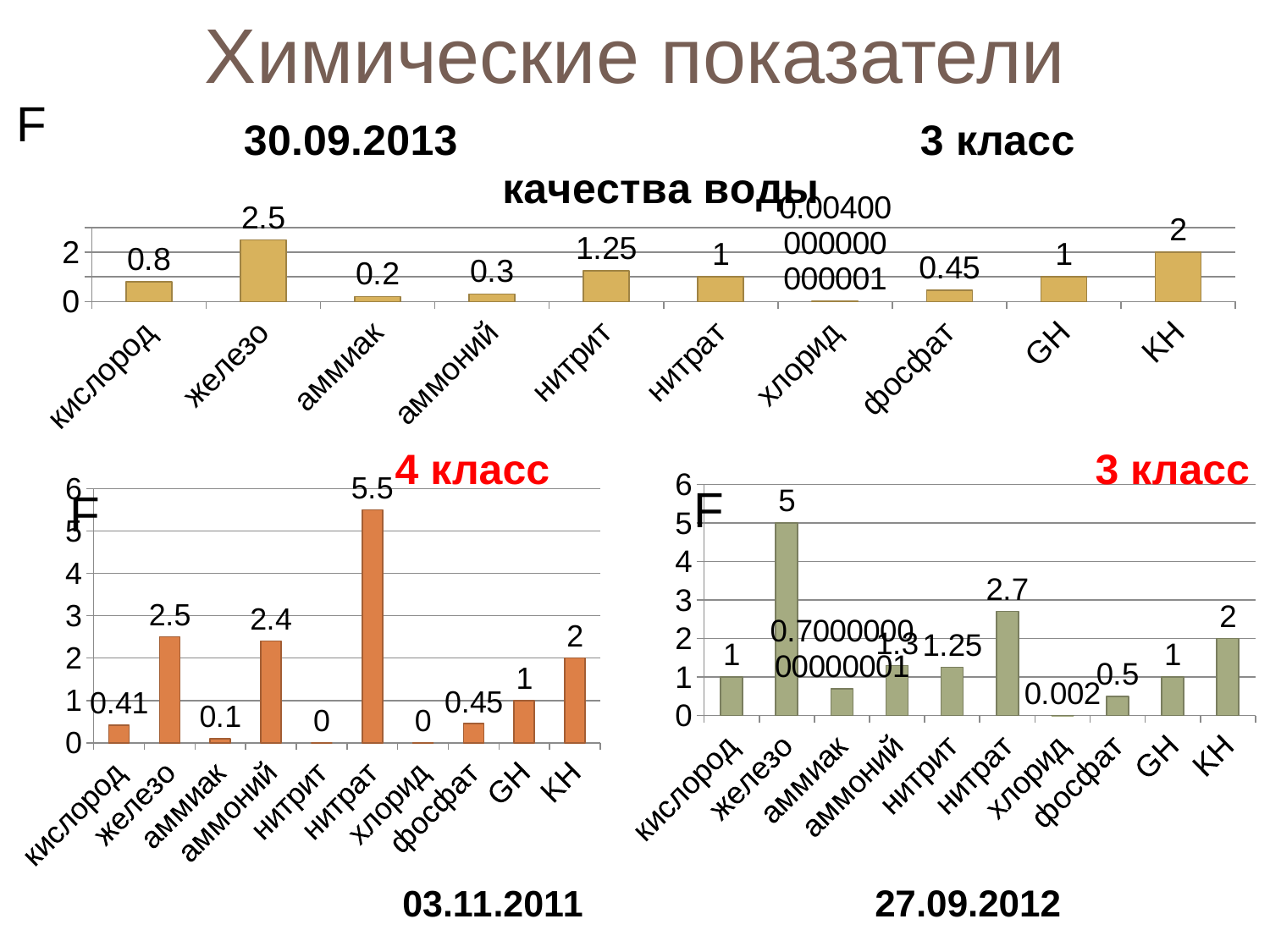

Химические показатели
F

### Chart: 30.09.2013                                       3 класс качества воды

| Category | 30.09.2013 |
|---|---|
| кислород | 0.8 |
| железо | 2.5 |
| аммиак | 0.2 |
| аммоний | 0.3000000000000003 |
| нитрит | 1.25 |
| нитрат | 1.0 |
| хлорид | 0.004000000000000009 |
| фосфат | 0.45 |
| GH | 1.0 |
| KH | 2.0 |
3 класс
4 класс

### Chart:

| Category | 03.11.2011 |
|---|---|
| кислород | 0.4100000000000003 |
| железо | 2.5 |
| аммиак | 0.1 |
| аммоний | 2.4 |
| нитрит | 0.0 |
| нитрат | 5.5 |
| хлорид | 0.0 |
| фосфат | 0.45 |
| GH | 1.0 |
| KH | 2.0 |

### Chart:

| Category | 27.09.2012 |
|---|---|
| кислород | 1.0 |
| железо | 5.0 |
| аммиак | 0.7000000000000006 |
| аммоний | 1.3 |
| нитрит | 1.25 |
| нитрат | 2.7 |
| хлорид | 0.0020000000000000044 |
| фосфат | 0.5 |
| GH | 1.0 |
| KH | 2.0 |
F
F